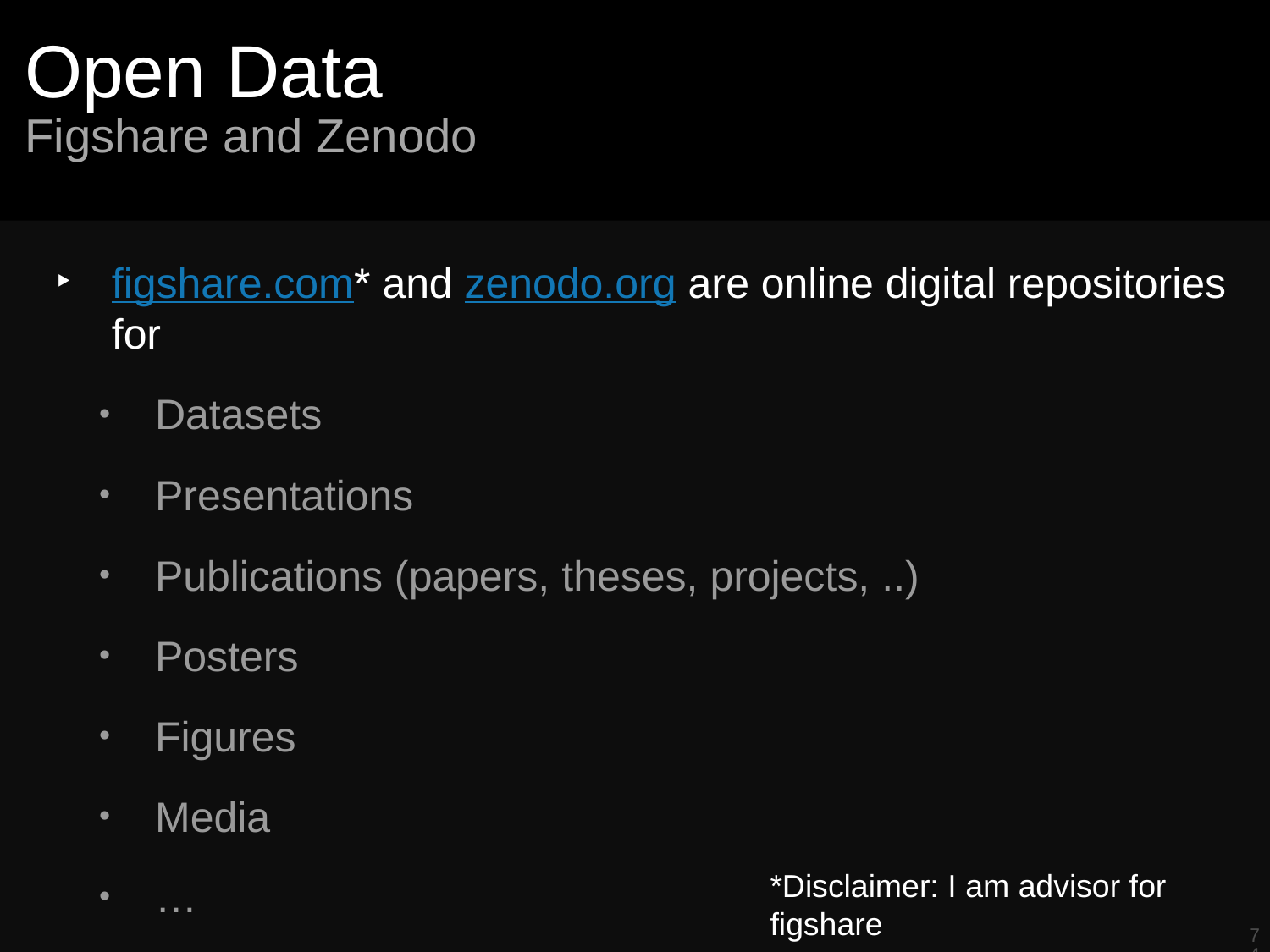

# Open Data
Figshare and Zenodo
figshare.com* and zenodo.org are online digital repositories for
Datasets
Presentations
Publications (papers, theses, projects, ..)
Posters
Figures
Media
…
*Disclaimer: I am advisor for figshare
74